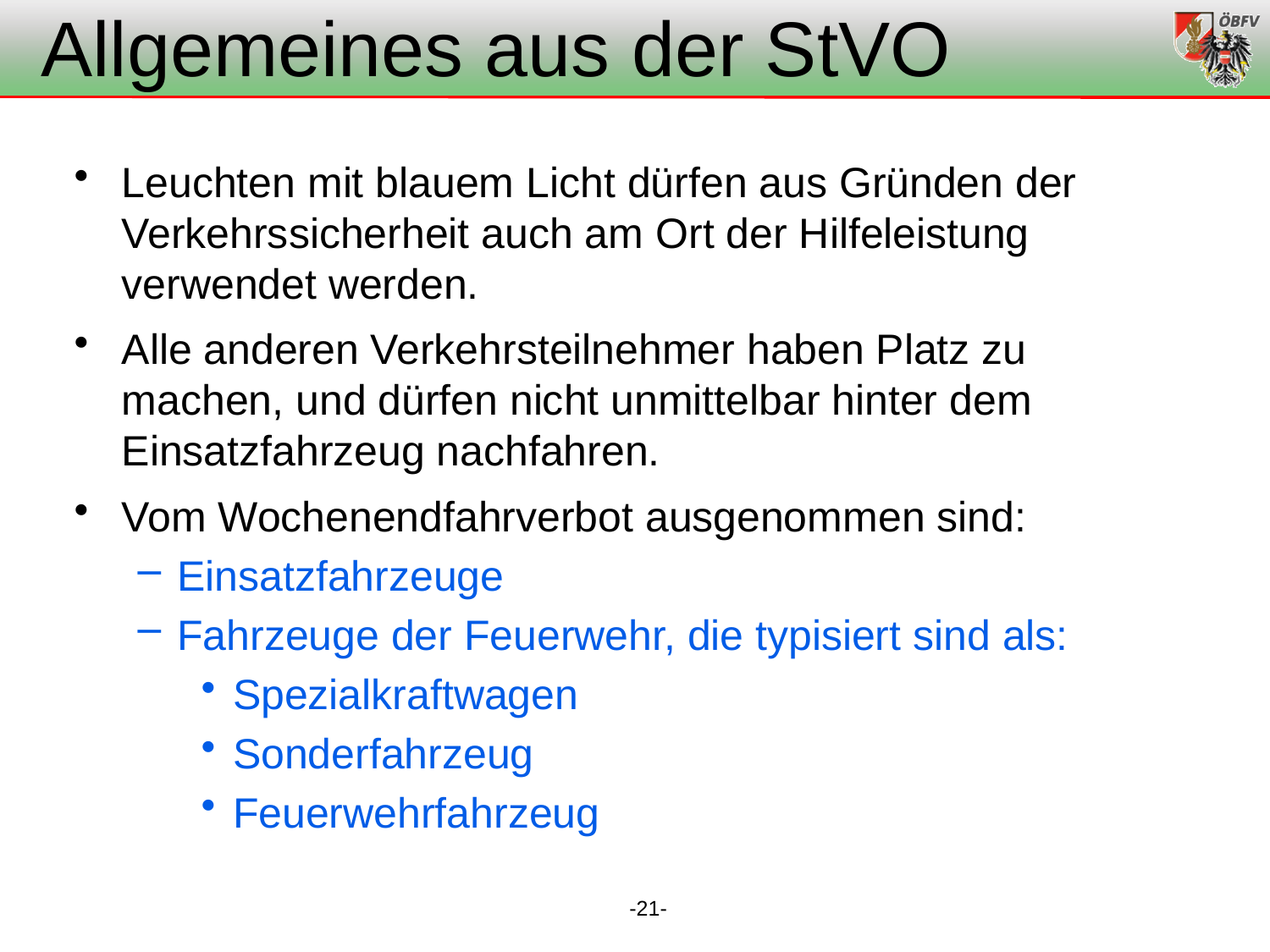

Allgemeines aus der StVO
Leuchten mit blauem Licht dürfen aus Gründen der Verkehrssicherheit auch am Ort der Hilfeleistung verwendet werden.
Alle anderen Verkehrsteilnehmer haben Platz zu machen, und dürfen nicht unmittelbar hinter dem Einsatzfahrzeug nachfahren.
Vom Wochenendfahrverbot ausgenommen sind:
Einsatzfahrzeuge
Fahrzeuge der Feuerwehr, die typisiert sind als:
Spezialkraftwagen
Sonderfahrzeug
Feuerwehrfahrzeug
-21-